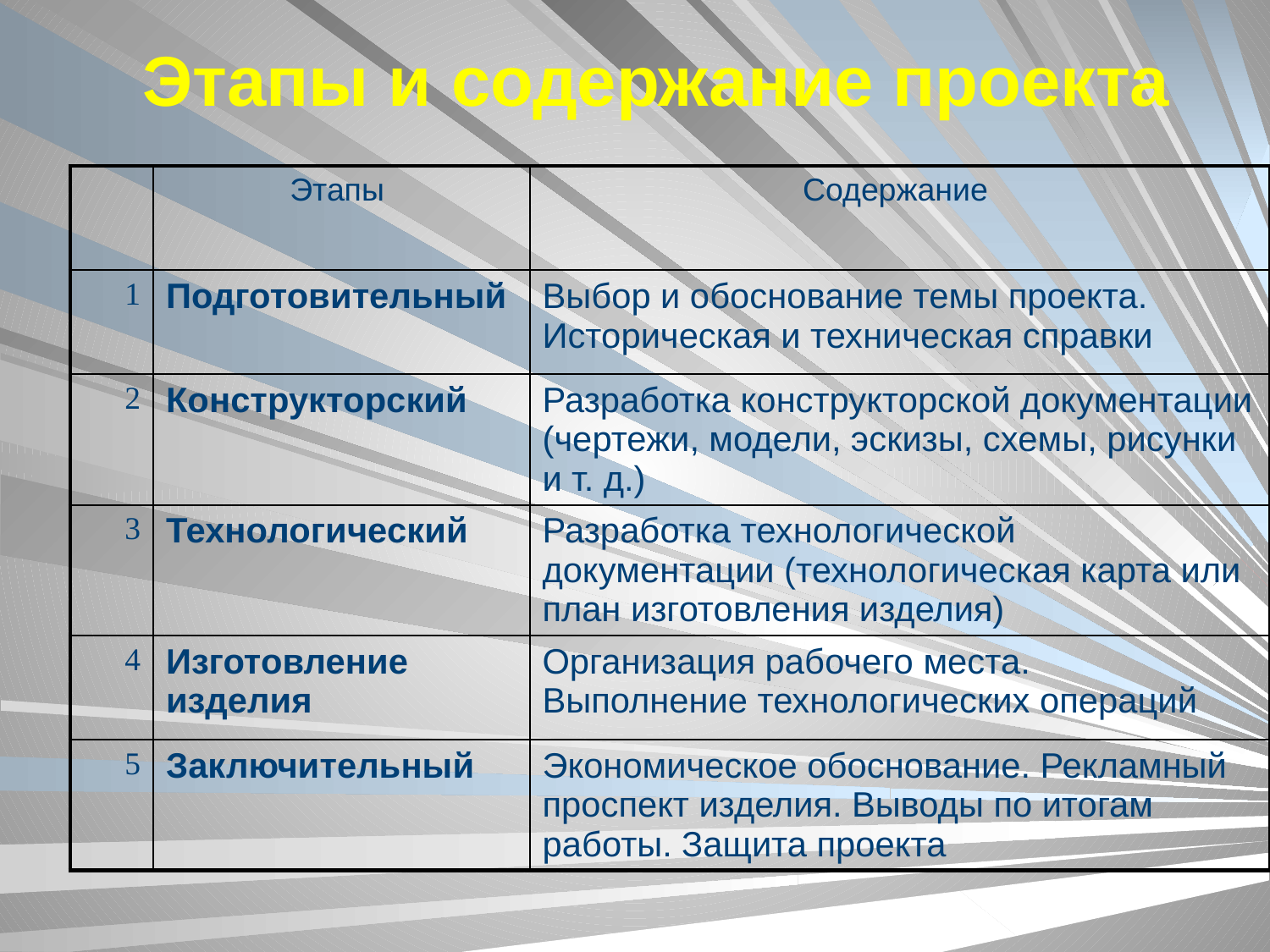

# Этапы и содержание проекта
|  | Этапы | Содержание |
| --- | --- | --- |
| 1 | Подготовительный | Выбор и обоснование темы проекта. Историческая и техническая справки |
| 2 | Конструкторский | Разработка конструкторской документации (чертежи, модели, эскизы, схемы, рисунки и т. д.) |
| 3 | Технологический | Разработка технологической документации (технологическая карта или план изготовления изделия) |
| 4 | Изготовление изделия | Организация рабочего места. Выполнение технологических операций |
| 5 | Заключительный | Экономическое обоснование. Рекламный проспект изделия. Выводы по итогам работы. Защита проекта |